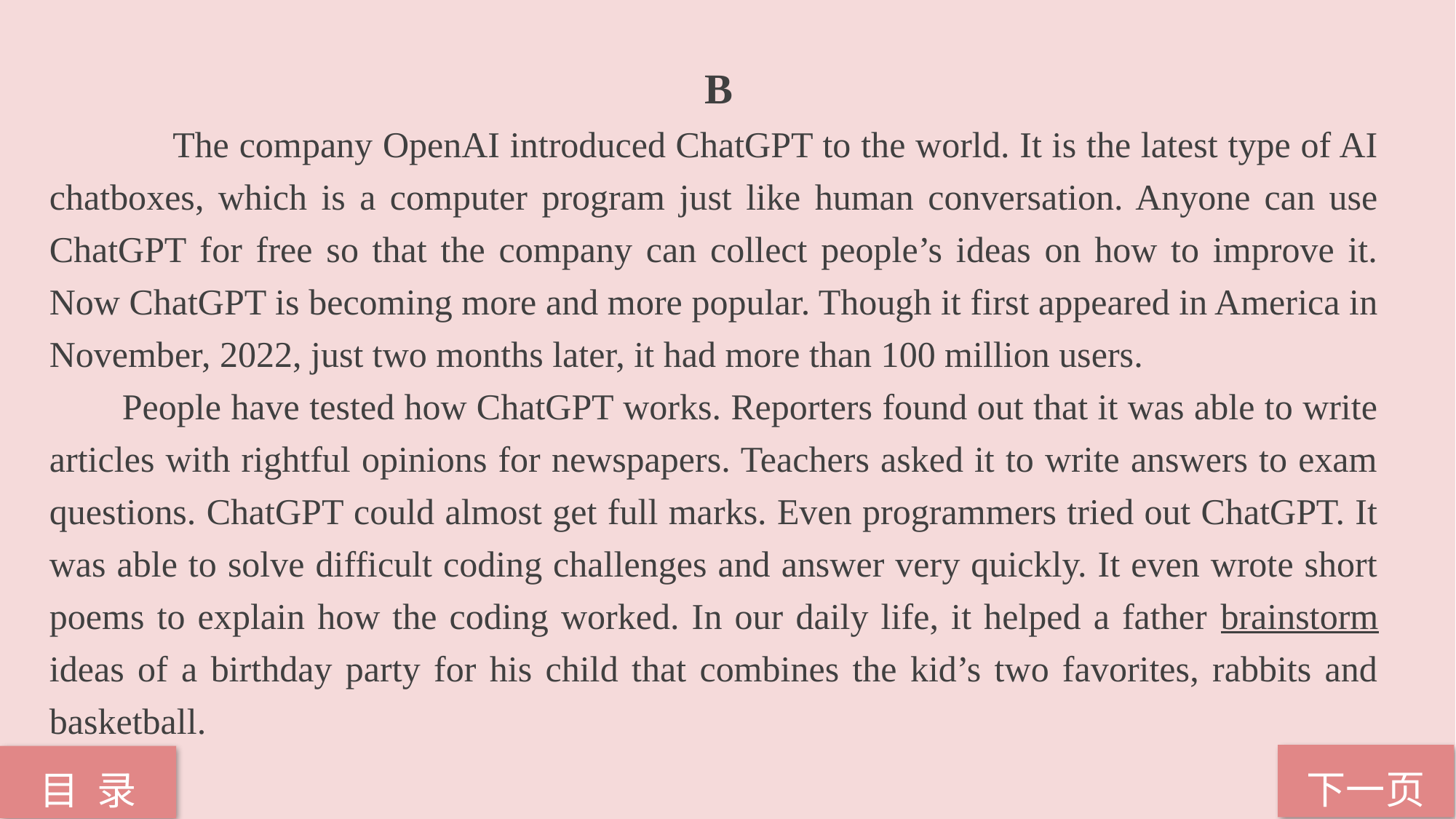

B
     The company OpenAI introduced ChatGPT to the world. It is the latest type of AI chatboxes, which is a computer program just like human conversation. Anyone can use ChatGPT for free so that the company can collect people’s ideas on how to improve it. Now ChatGPT is becoming more and more popular. Though it first appeared in America in November, 2022, just two months later, it had more than 100 million users.
People have tested how ChatGPT works. Reporters found out that it was able to write articles with rightful opinions for newspapers. Teachers asked it to write answers to exam questions. ChatGPT could almost get full marks. Even programmers tried out ChatGPT. It was able to solve difficult coding challenges and answer very quickly. It even wrote short poems to explain how the coding worked. In our daily life, it helped a father brainstorm ideas of a birthday party for his child that combines the kid’s two favorites, rabbits and basketball.